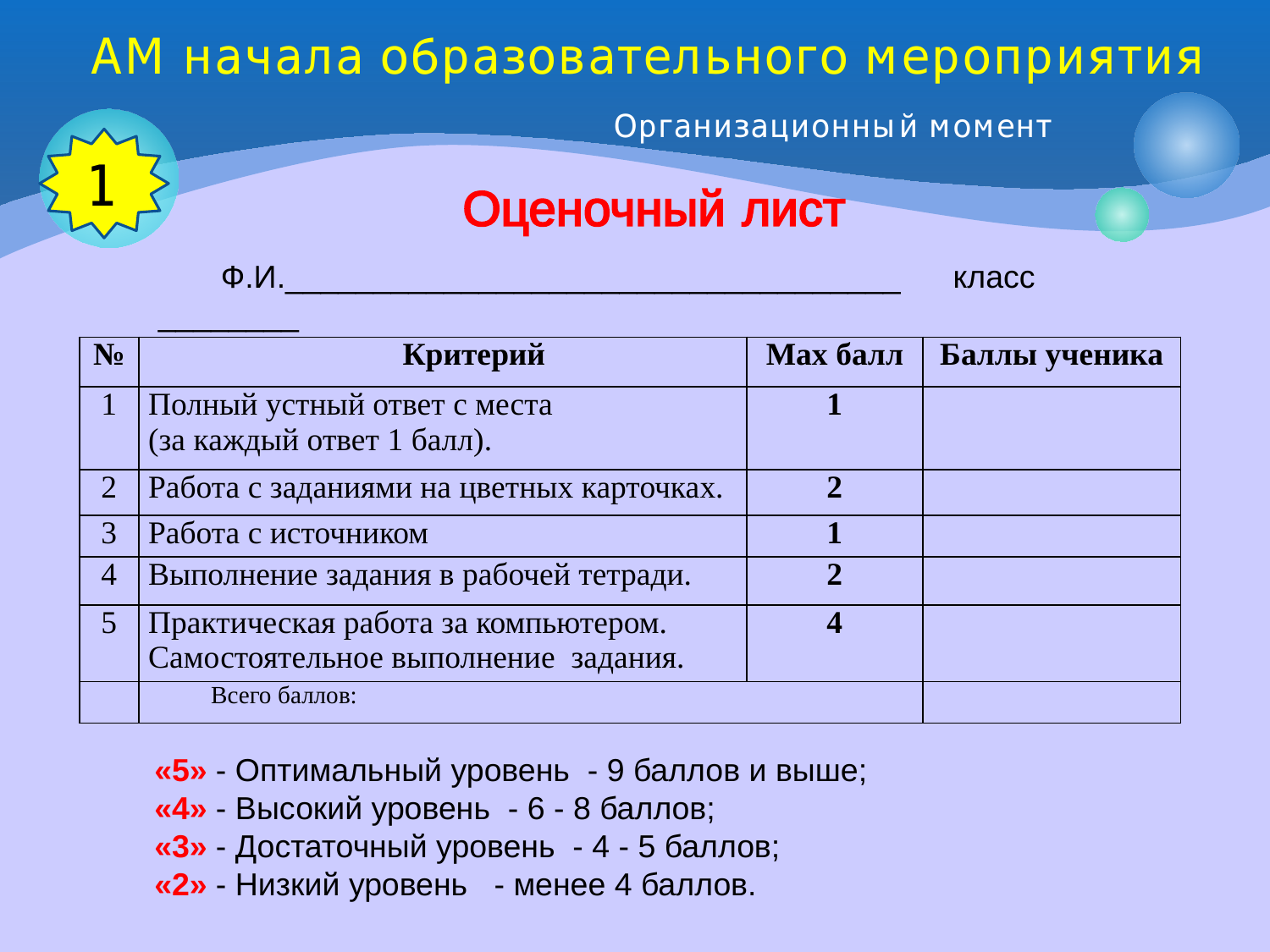

# АМ начала образовательного мероприятия
Организационный момент
1
Оценочный лист

Ф.И.___________________________________ класс  ________
| № | Критерий | Max балл | Баллы ученика |
| --- | --- | --- | --- |
| 1 | Полный устный ответ с места (за каждый ответ 1 балл). | 1 |  |
| 2 | Работа с заданиями на цветных карточках. | 2 |  |
| 3 | Работа с источником | 1 |  |
| 4 | Выполнение задания в рабочей тетради. | 2 |  |
| 5 | Практическая работа за компьютером. Самостоятельное выполнение задания. | 4 |  |
|  | Всего баллов: |  |  |
«5» - Оптимальный уровень  - 9 баллов и выше;
«4» - Высокий уровень  - 6 - 8 баллов;
«3» - Достаточный уровень  - 4 - 5 баллов;
«2» - Низкий уровень   - менее 4 баллов.